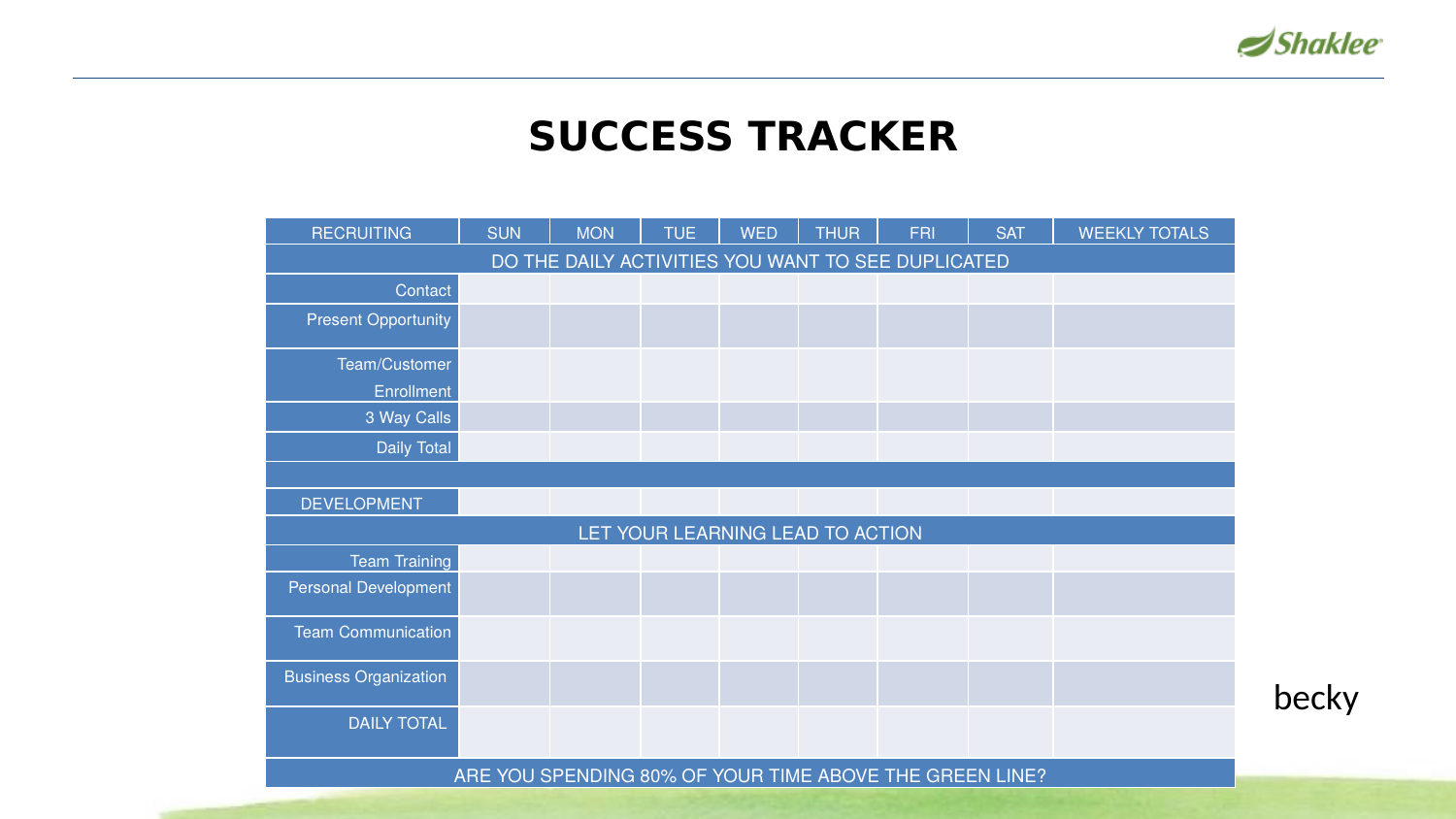

SUCCESS TRACKER

| RECRUITING | SUN | MON | TUE | WED | THUR | FRI | SAT | WEEKLY TOTALS |
| --- | --- | --- | --- | --- | --- | --- | --- | --- |
| DO THE DAILY ACTIVITIES YOU WANT TO SEE DUPLICATED |  |  |  |  |  |  |  |  |
| Contact |  |  |  |  |  |  |  |  |
| Present Opportunity |  |  |  |  |  |  |  |  |
| Team/Customer Enrollment |  |  |  |  |  |  |  |  |
| 3 Way Calls |  |  |  |  |  |  |  |  |
| Daily Total |  |  |  |  |  |  |  |  |
|  |  |  |  |  |  |  |  |  |
| DEVELOPMENT |  |  |  |  |  |  |  |  |
| LET YOUR LEARNING LEAD TO ACTION |  |  |  |  |  |  |  |  |
| Team Training |  |  |  |  |  |  |  |  |
| Personal Development |  |  |  |  |  |  |  |  |
| Team Communication |  |  |  |  |  |  |  |  |
| Business Organization |  |  |  |  |  |  |  |  |
| DAILY TOTAL |  |  |  |  |  |  |  |  |
| ARE YOU SPENDING 80% OF YOUR TIME ABOVE THE GREEN LINE? |  |  |  |  |  |  |  |  |
becky